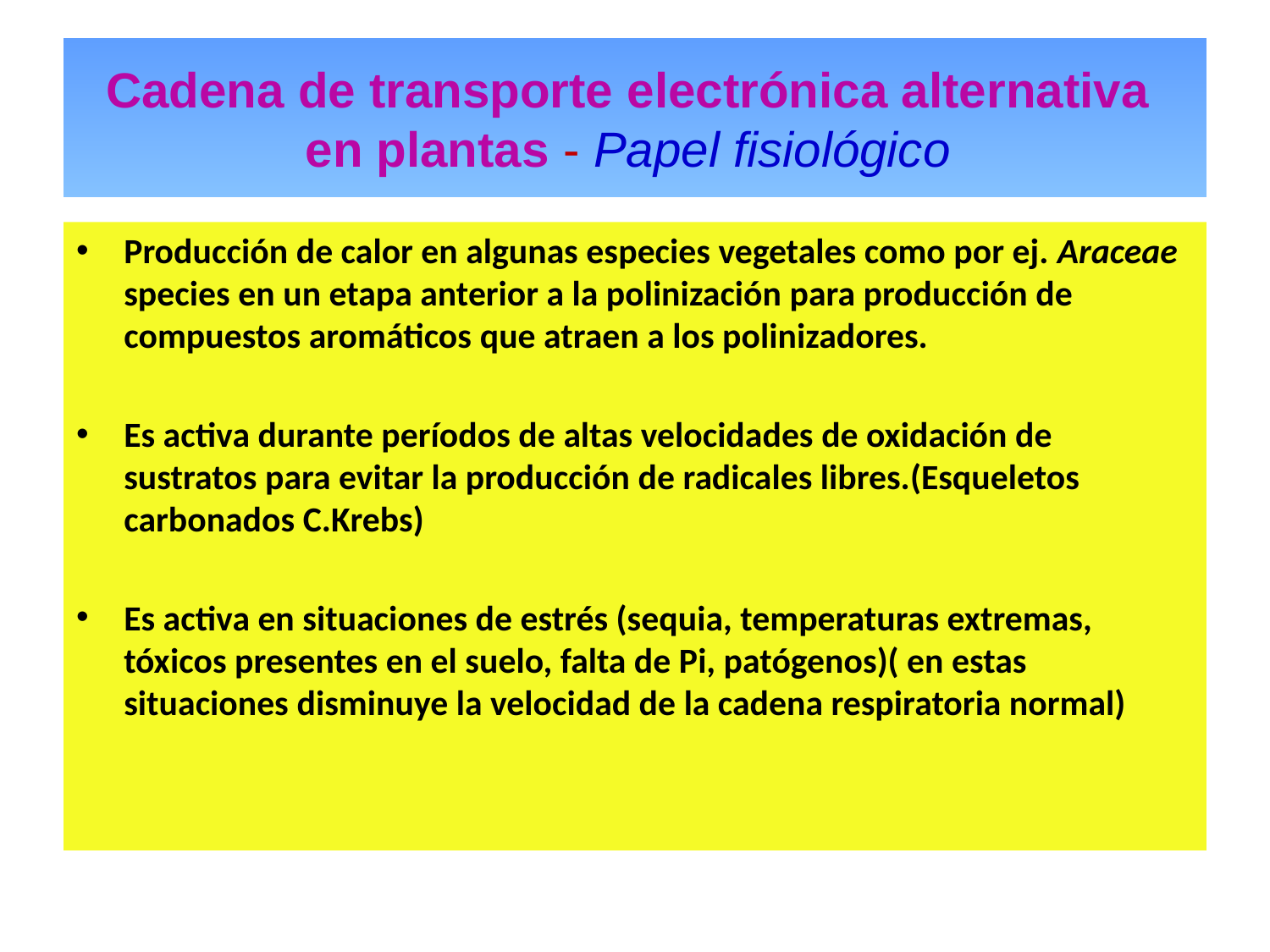

# Cadena de transporte electrónica alternativa en plantas - Papel fisiológico
Producción de calor en algunas especies vegetales como por ej. Araceae species en un etapa anterior a la polinización para producción de compuestos aromáticos que atraen a los polinizadores.

Es activa durante períodos de altas velocidades de oxidación de sustratos para evitar la producción de radicales libres.(Esqueletos carbonados C.Krebs)

Es activa en situaciones de estrés (sequia, temperaturas extremas, tóxicos presentes en el suelo, falta de Pi, patógenos)( en estas situaciones disminuye la velocidad de la cadena respiratoria normal)